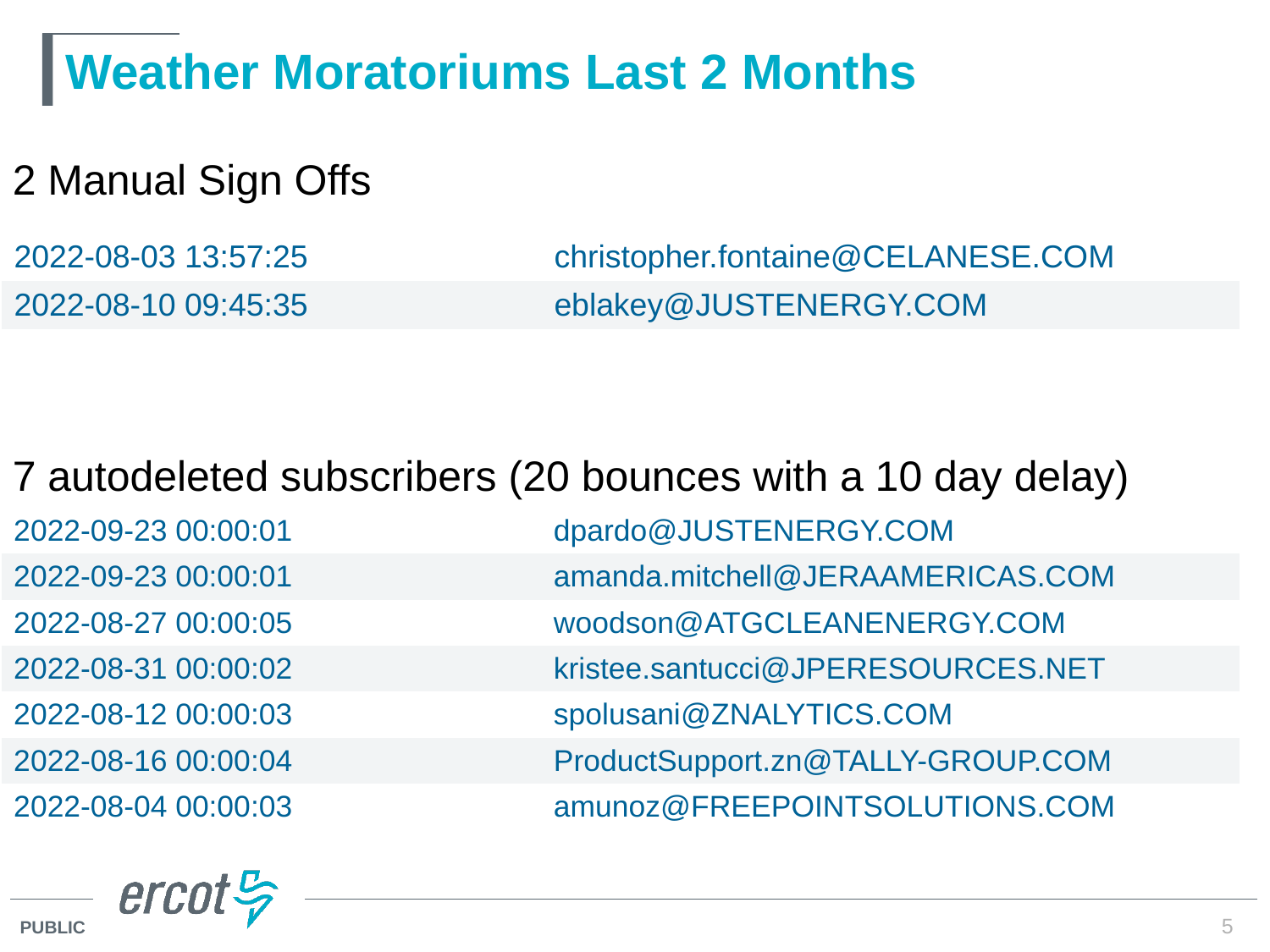

# Weather Moratoriums Last 2 Months
2 Manual Sign Offs

7 autodeleted subscribers (20 bounces with a 10 day delay)

| 2022-08-03 13:57:25 | christopher.fontaine@CELANESE.COM |
| --- | --- |
| 2022-08-10 09:45:35 | eblakey@JUSTENERGY.COM |
| 2022-09-23 00:00:01 | dpardo@JUSTENERGY.COM |
| --- | --- |
| 2022-09-23 00:00:01 | amanda.mitchell@JERAAMERICAS.COM |
| 2022-08-27 00:00:05 | woodson@ATGCLEANENERGY.COM |
| 2022-08-31 00:00:02 | kristee.santucci@JPERESOURCES.NET |
| 2022-08-12 00:00:03 | spolusani@ZNALYTICS.COM |
| 2022-08-16 00:00:04 | ProductSupport.zn@TALLY-GROUP.COM |
| 2022-08-04 00:00:03 | amunoz@FREEPOINTSOLUTIONS.COM |
5